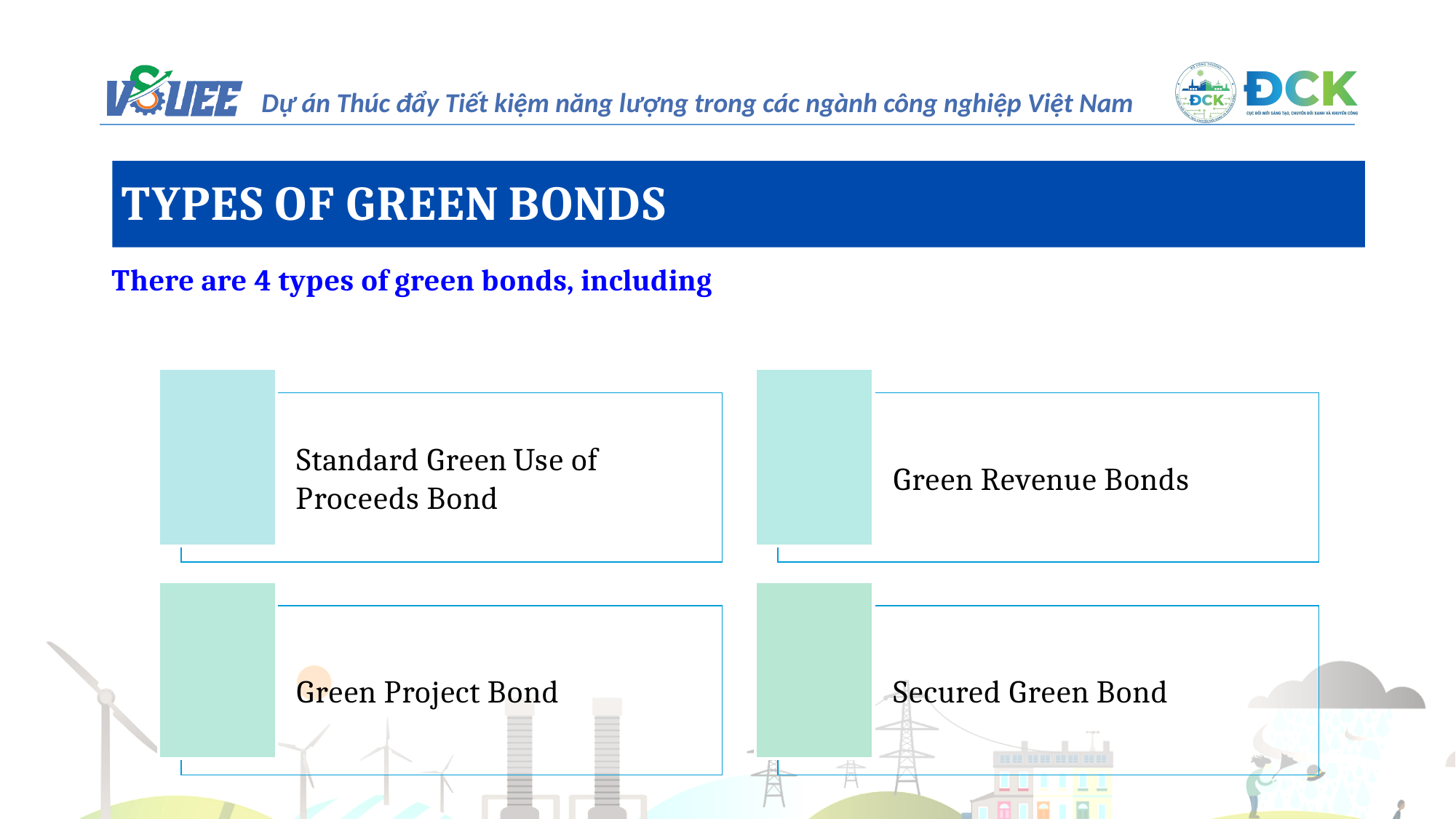

TYPES OF GREEN BONDS
There are 4 types of green bonds, including

Standard Green Use of Proceeds Bond

Green Revenue Bonds

Green Project Bond

Secured Green Bond